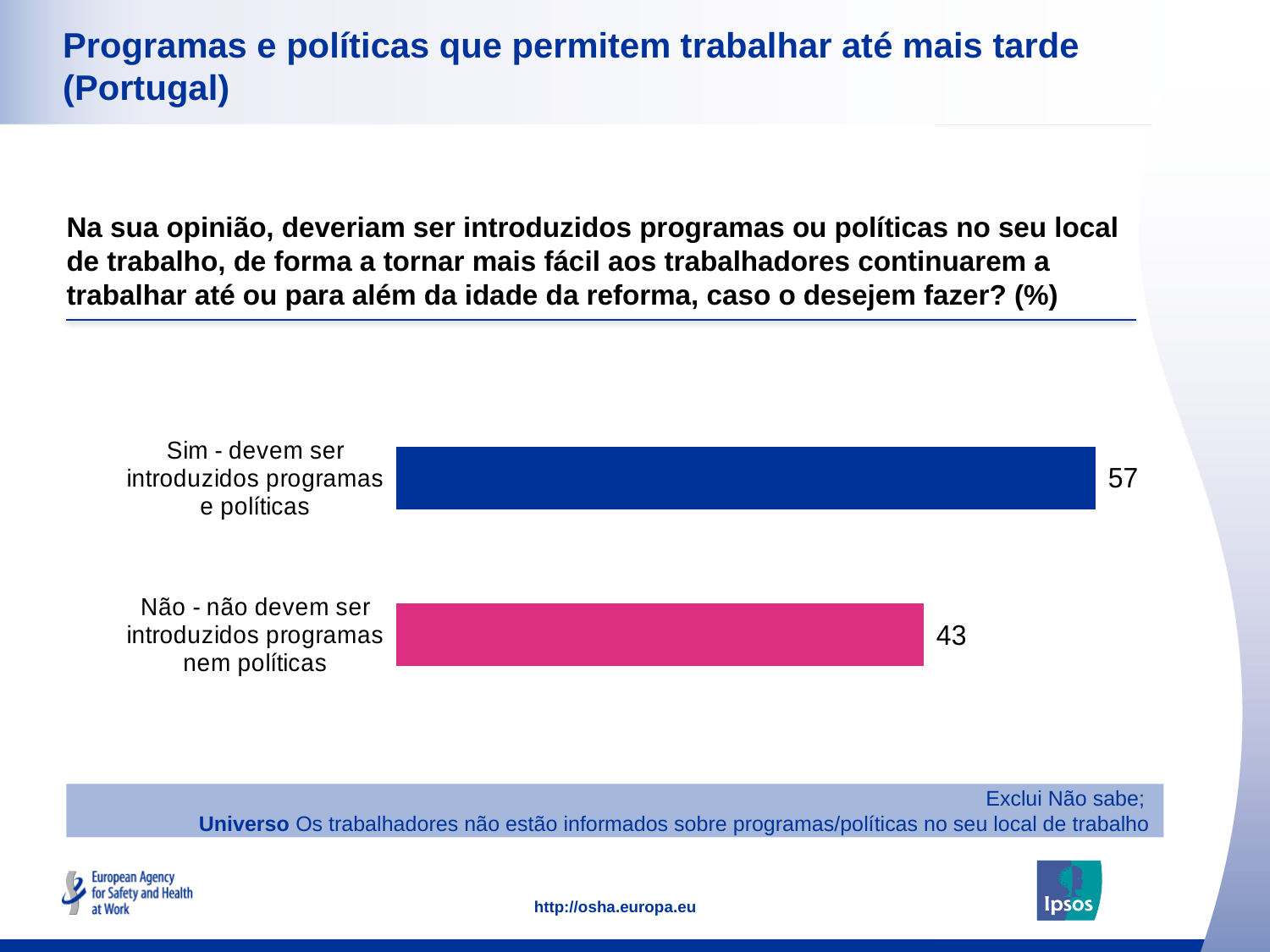

### Chart: Ipsos Ribbon Rules

| Category |  |
|---|---|
# Programas e políticas que permitem trabalhar até mais tarde (Portugal)
Na sua opinião, deveriam ser introduzidos programas ou políticas no seu local de trabalho, de forma a tornar mais fácil aos trabalhadores continuarem a trabalhar até ou para além da idade da reforma, caso o desejem fazer? (%)

### Chart

| Category | Percent |
|---|---|
| Sim - devem ser introduzidos programas e políticas | 57.0 |
| Não - não devem ser introduzidos programas nem políticas | 43.0 |
Exclui Não sabe;
Universo Os trabalhadores não estão informados sobre programas/políticas no seu local de trabalho